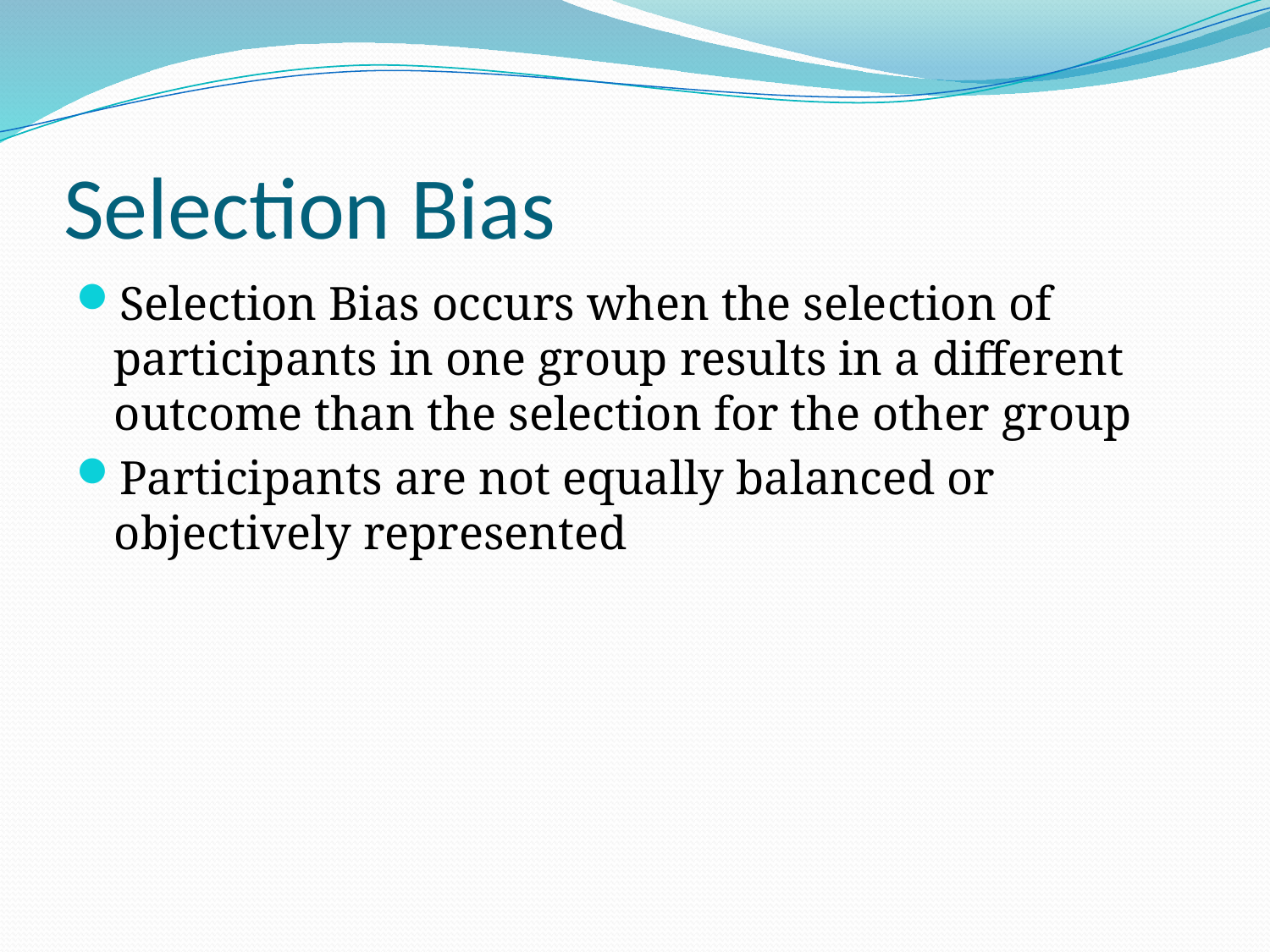

# Selection Bias
Selection Bias occurs when the selection of participants in one group results in a different outcome than the selection for the other group
Participants are not equally balanced or objectively represented